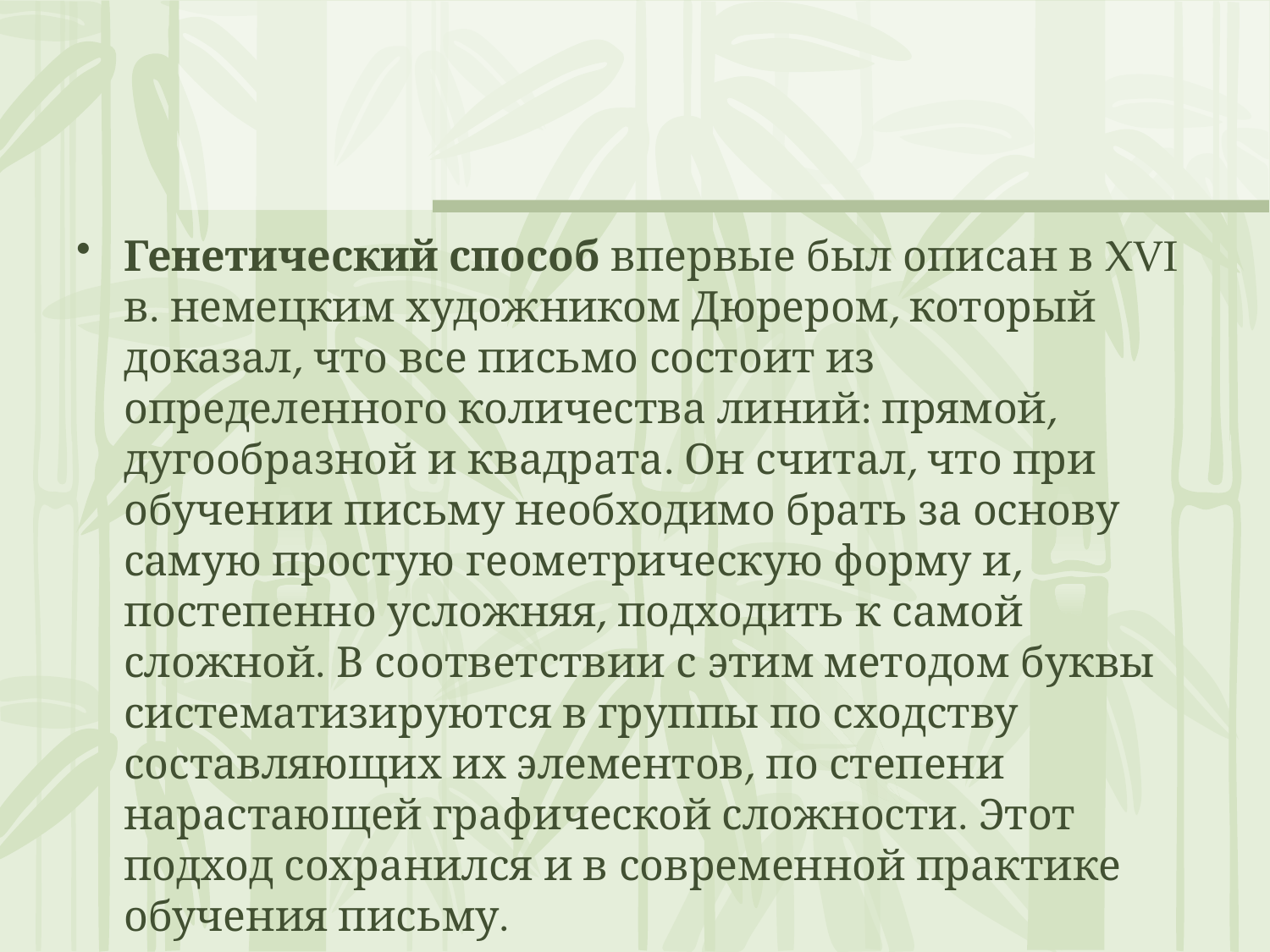

#
Генетический способ впервые был описан в XVI в. немецким художником Дюрером, который доказал, что все письмо состоит из определенного количества линий: прямой, дугообразной и квадрата. Он считал, что при обучении письму необходимо брать за основу самую простую геометрическую форму и, постепенно усложняя, подходить к самой сложной. В соответствии с этим методом буквы систематизируются в группы по сходству составляющих их элементов, по степени нарастающей графической сложности. Этот подход сохранился и в современной практике обучения письму.